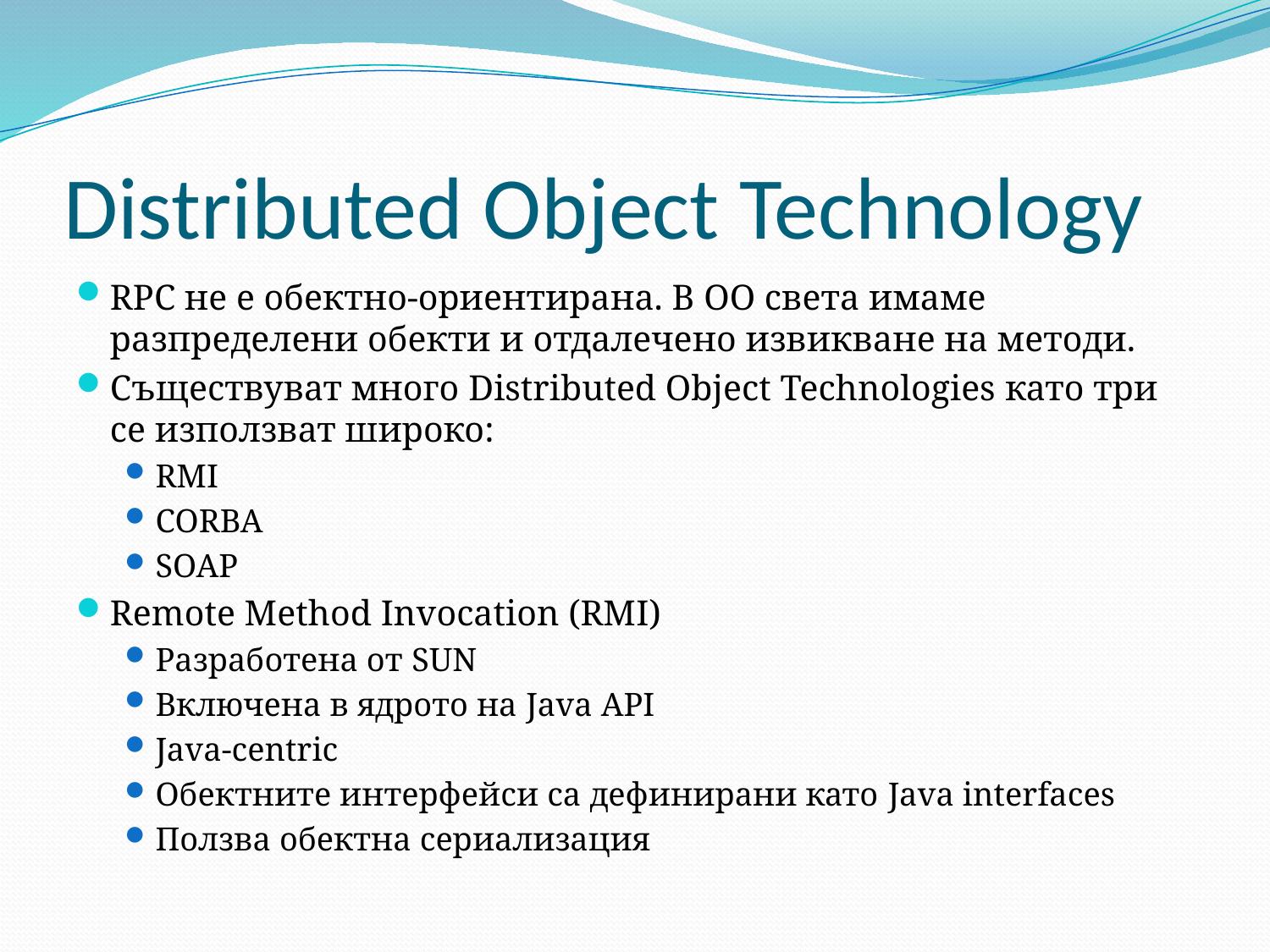

# Distributed Object Technology
RPC не е обектно-ориентирана. В ОО света имаме разпределени обекти и отдалечено извикване на методи.
Съществуват много Distributed Object Technologies като три се използват широко:
RMI
CORBA
SOAP
Remote Method Invocation (RMI)
Разработена от SUN
Включена в ядрото на Java API
Java-centric
Обектните интерфейси са дефинирани като Java interfaces
Ползва обектна сериализация